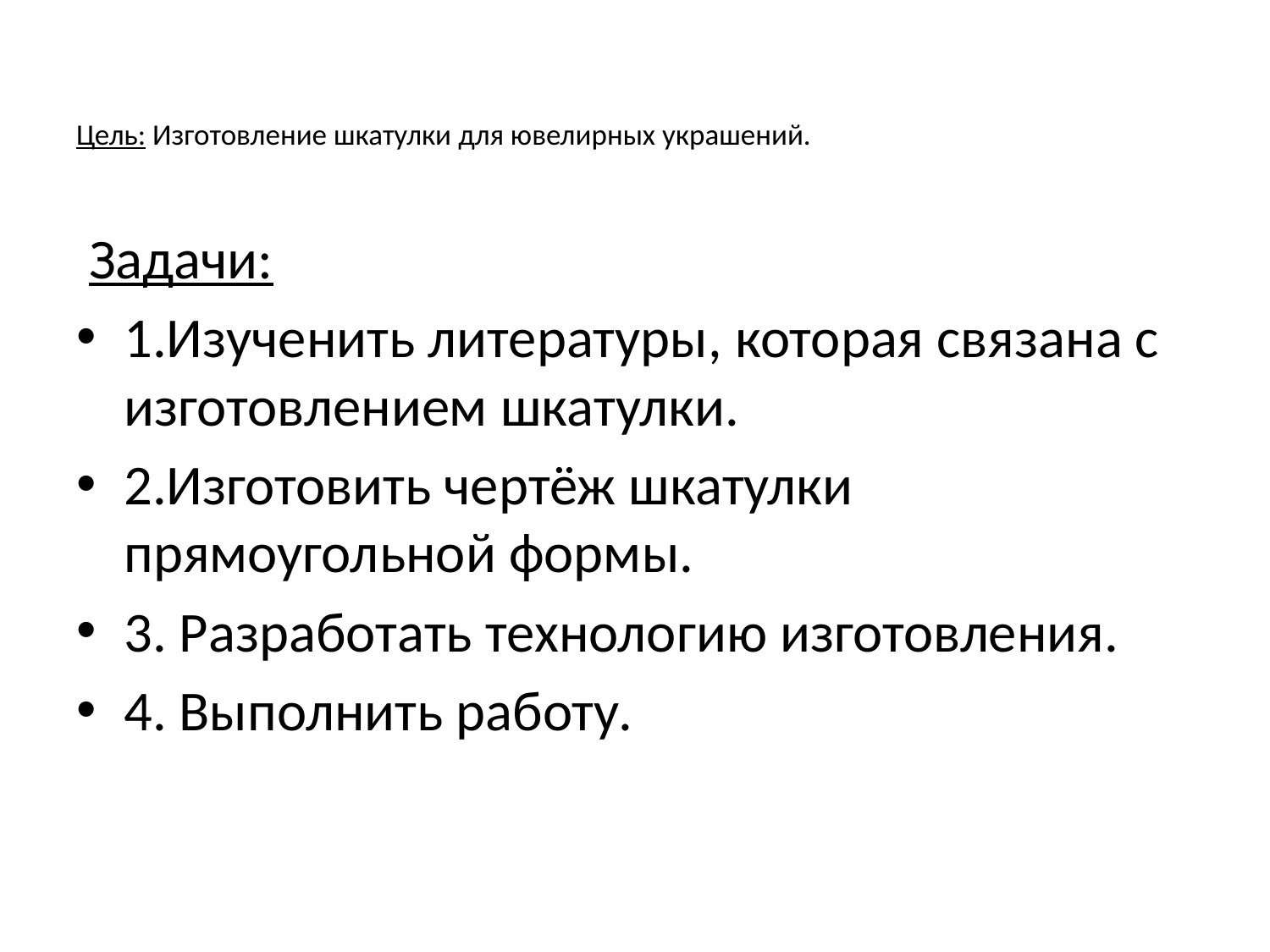

# Цель: Изготовление шкатулки для ювелирных украшений.
 Задачи:
1.Изученить литературы, которая связана с изготовлением шкатулки.
2.Изготовить чертёж шкатулки прямоугольной формы.
3. Разработать технологию изготовления.
4. Выполнить работу.